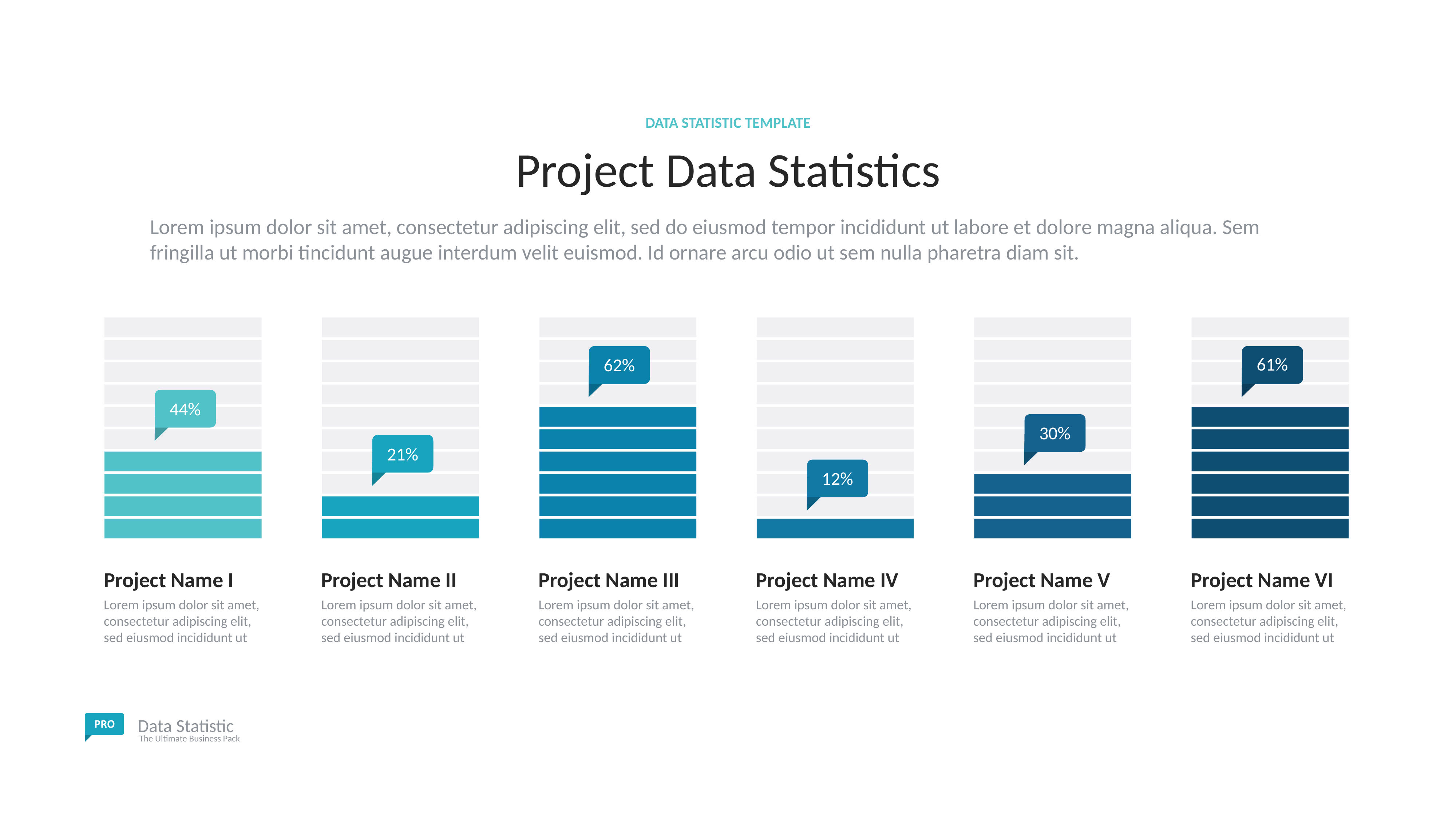

Data Statistic Template
Project Data Statistics
Lorem ipsum dolor sit amet, consectetur adipiscing elit, sed do eiusmod tempor incididunt ut labore et dolore magna aliqua. Sem fringilla ut morbi tincidunt augue interdum velit euismod. Id ornare arcu odio ut sem nulla pharetra diam sit.

44%

Project Name I
Lorem ipsum dolor sit amet, consectetur adipiscing elit, sed eiusmod incididunt ut

21%

Project Name II
Lorem ipsum dolor sit amet, consectetur adipiscing elit, sed eiusmod incididunt ut

62%

Project Name III
Lorem ipsum dolor sit amet, consectetur adipiscing elit, sed eiusmod incididunt ut

12%

Project Name IV
Lorem ipsum dolor sit amet, consectetur adipiscing elit, sed eiusmod incididunt ut

30%

Project Name V
Lorem ipsum dolor sit amet, consectetur adipiscing elit, sed eiusmod incididunt ut

61%

Project Name VI
Lorem ipsum dolor sit amet, consectetur adipiscing elit, sed eiusmod incididunt ut